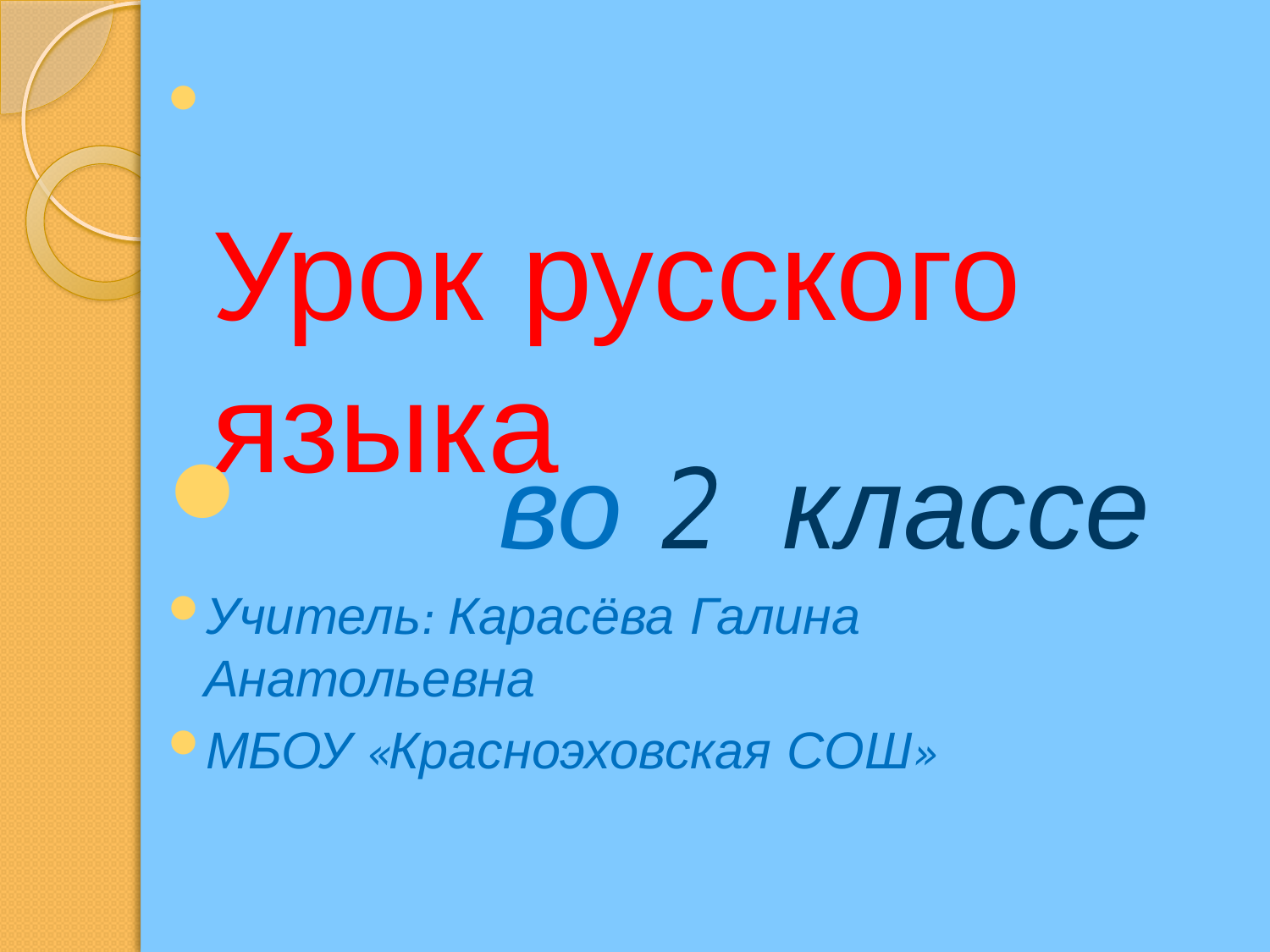

# Урок русского языка

       во 2  классе
Учитель: Карасёва Галина Анатольевна
МБОУ «Красноэховская СОШ»